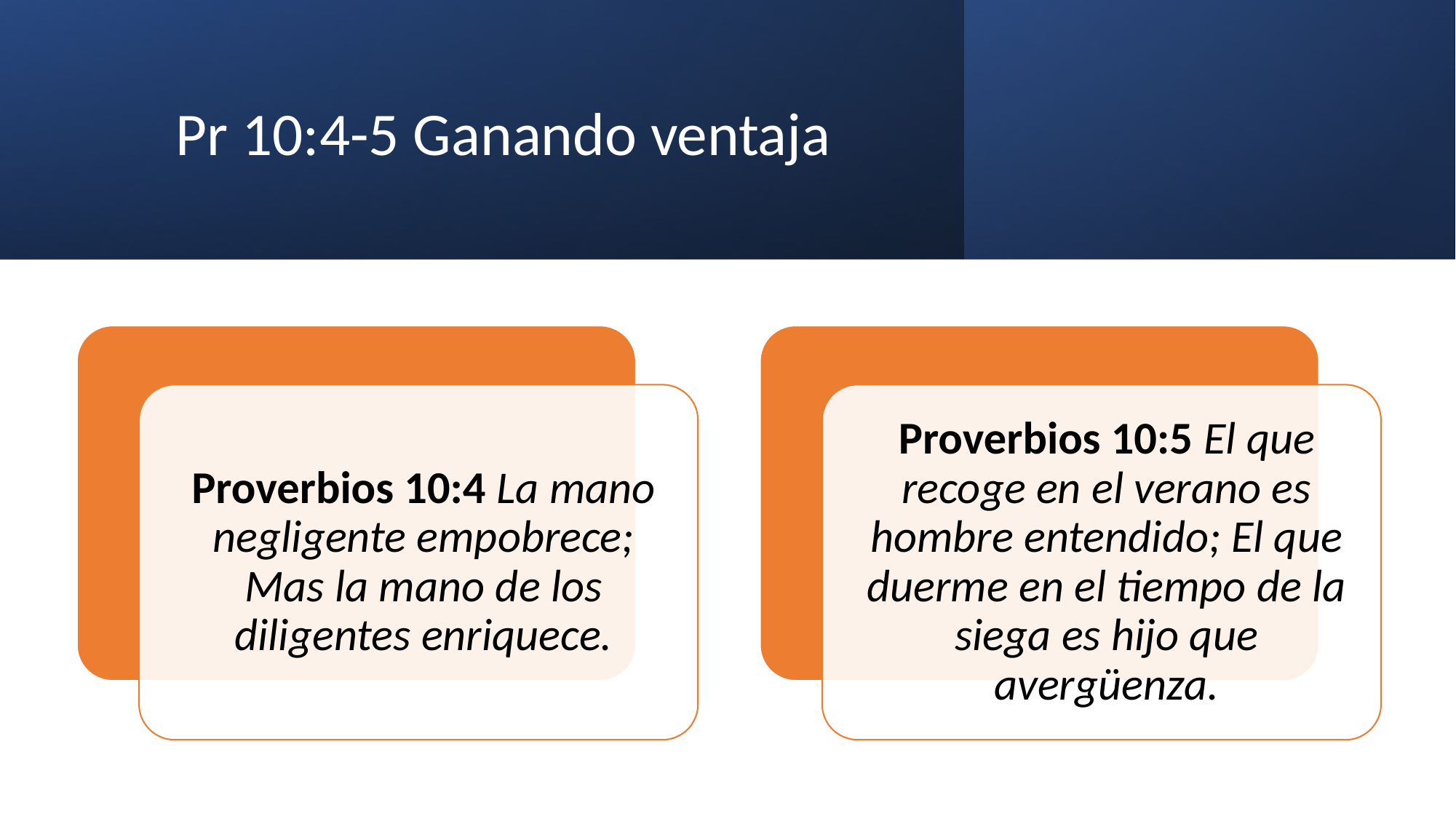

# Pr 10:4-5 Ganando ventaja
Proverbios 10:4 La mano negligente empobrece; Mas la mano de los diligentes enriquece.
Proverbios 10:5 El que recoge en el verano es hombre entendido; El que duerme en el tiempo de la siega es hijo que avergüenza.